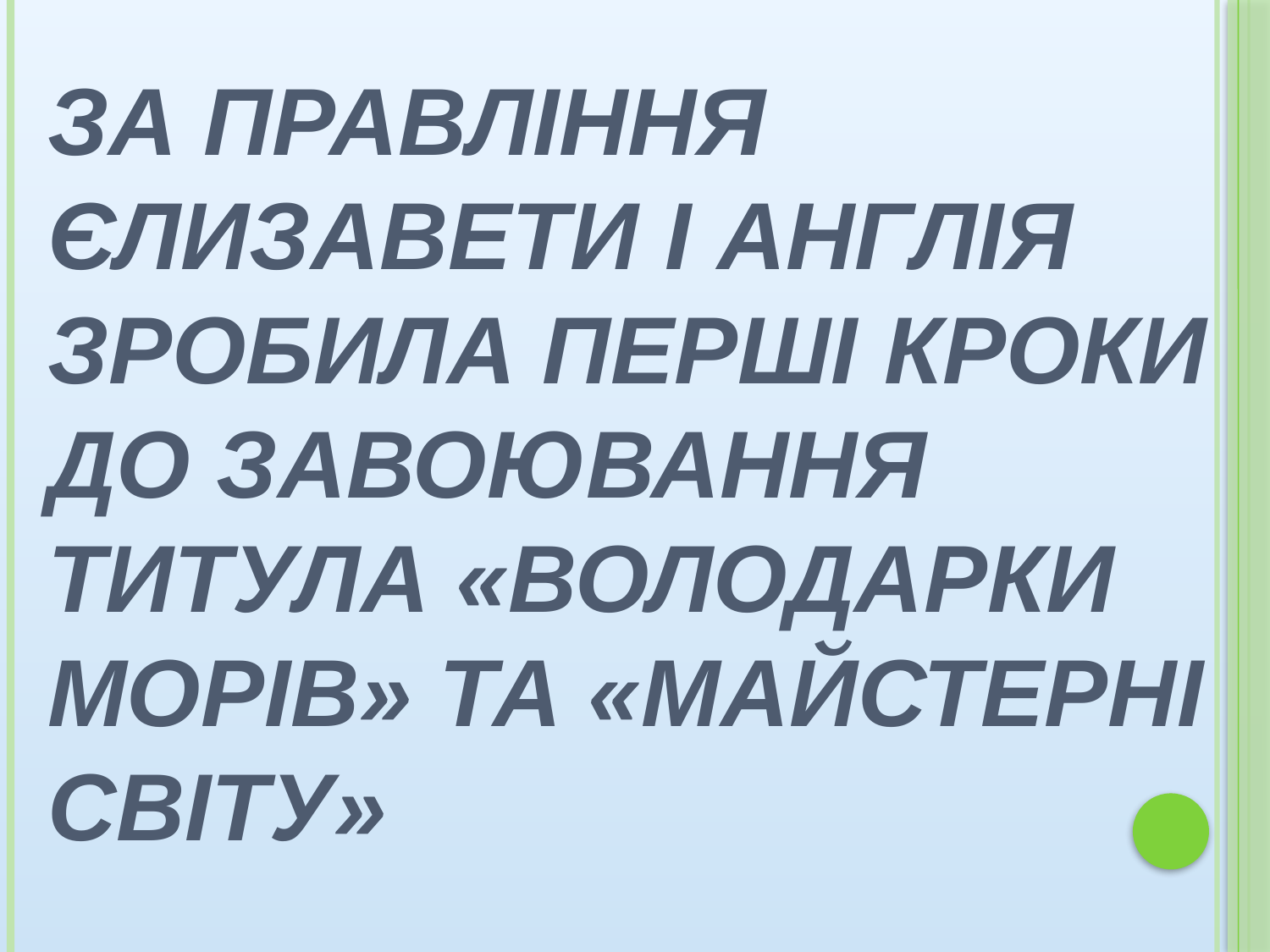

# За правління Єлизавети І Англія зробила перші кроки до завоювання титула «володарки морів» та «майстерні світу»